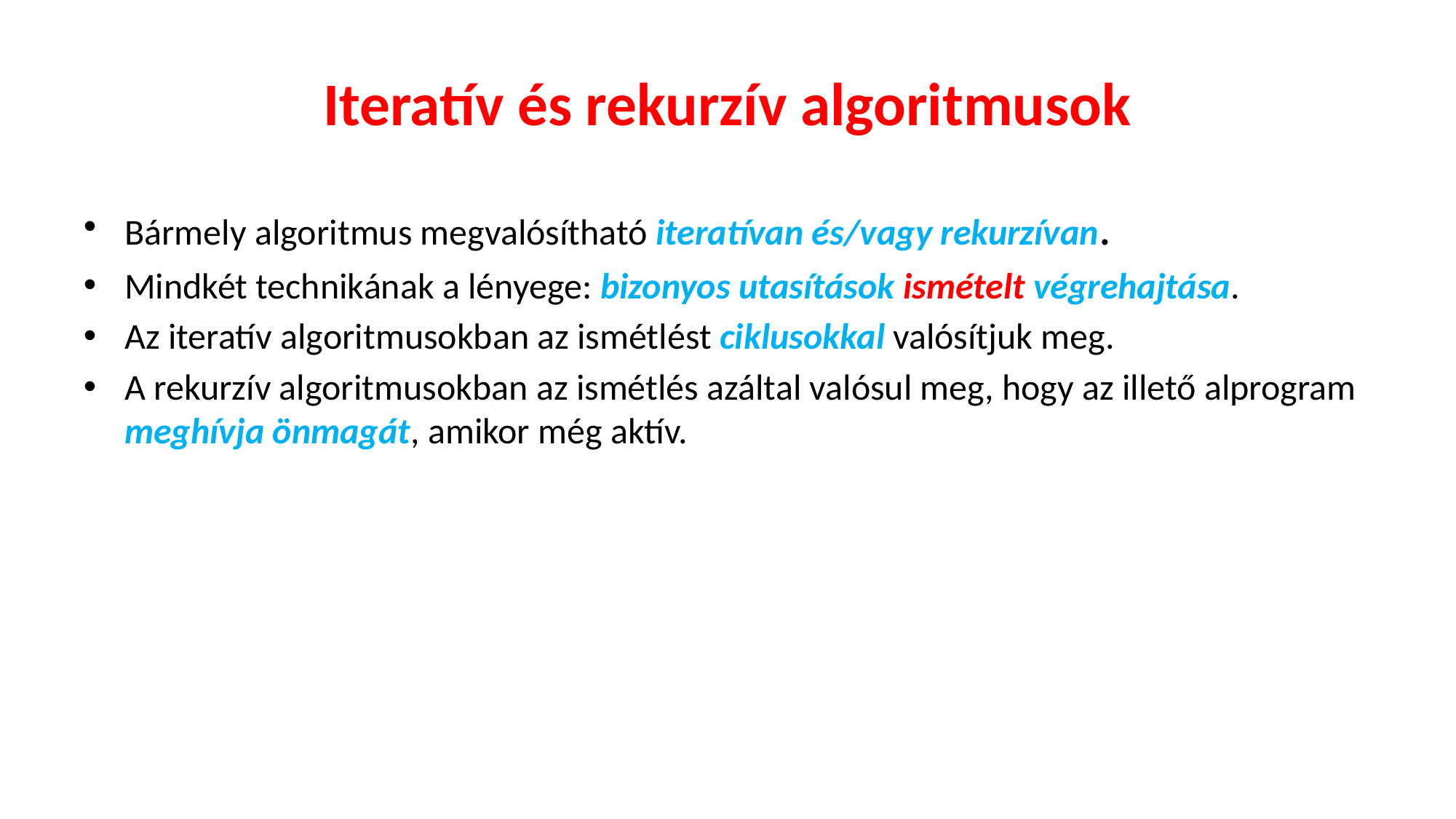

# Iteratív és rekurzív algoritmusok
Bármely algoritmus megvalósítható iteratívan és/vagy rekurzívan.
Mindkét technikának a lényege: bizonyos utasítások ismételt végrehajtása.
Az iteratív algoritmusokban az ismétlést ciklusokkal valósítjuk meg.
A rekurzív algoritmusokban az ismétlés azáltal valósul meg, hogy az illető alprogram meghívja önmagát, amikor még aktív.